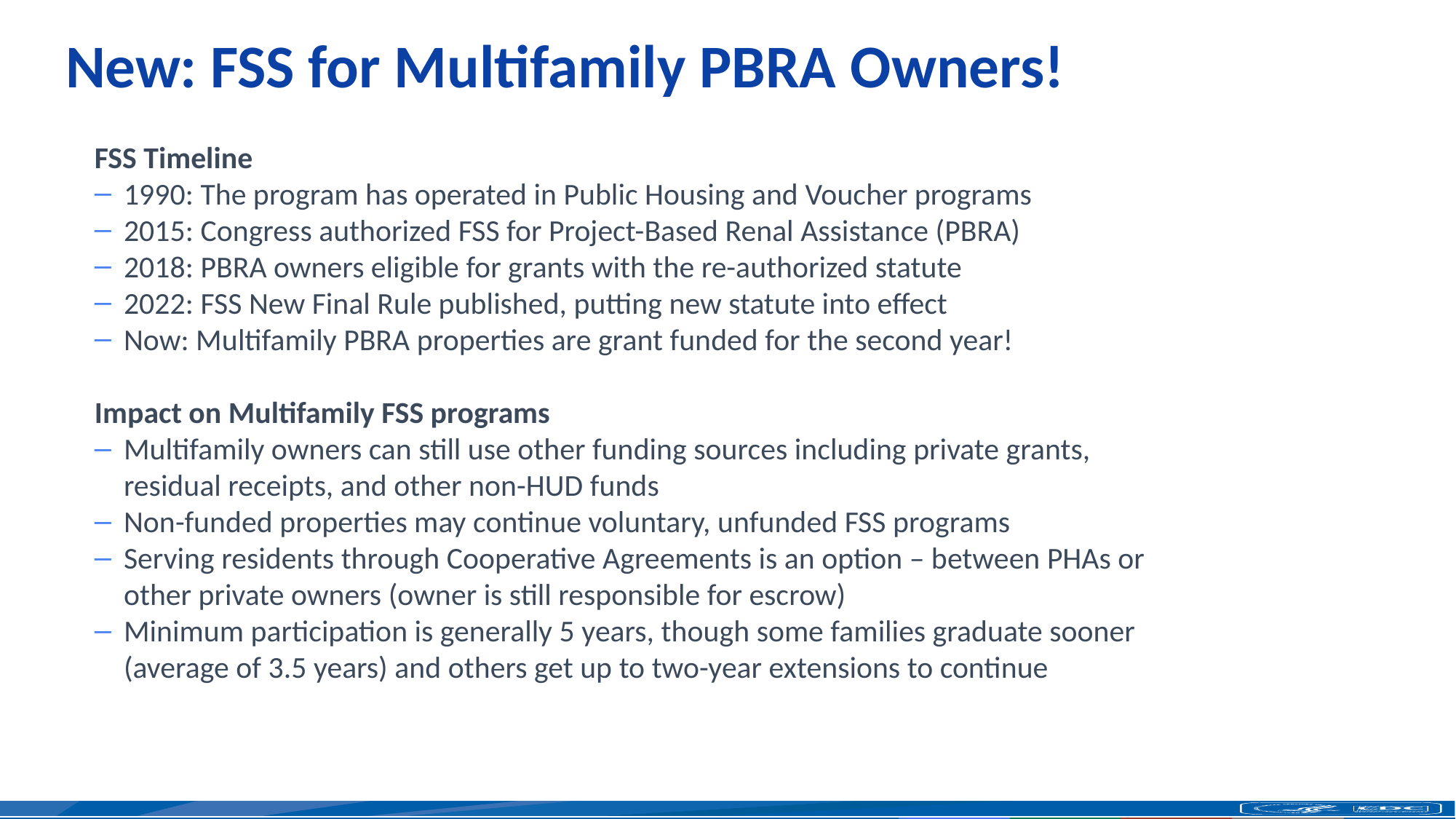

# New: FSS for Multifamily PBRA Owners!
FSS Timeline
1990: The program has operated in Public Housing and Voucher programs
2015: Congress authorized FSS for Project-Based Renal Assistance (PBRA)
2018: PBRA owners eligible for grants with the re-authorized statute
2022: FSS New Final Rule published, putting new statute into effect
Now: Multifamily PBRA properties are grant funded for the second year!

Impact on Multifamily FSS programs
Multifamily owners can still use other funding sources including private grants, residual receipts, and other non-HUD funds
Non-funded properties may continue voluntary, unfunded FSS programs
Serving residents through Cooperative Agreements is an option – between PHAs or other private owners (owner is still responsible for escrow)
Minimum participation is generally 5 years, though some families graduate sooner (average of 3.5 years) and others get up to two-year extensions to continue